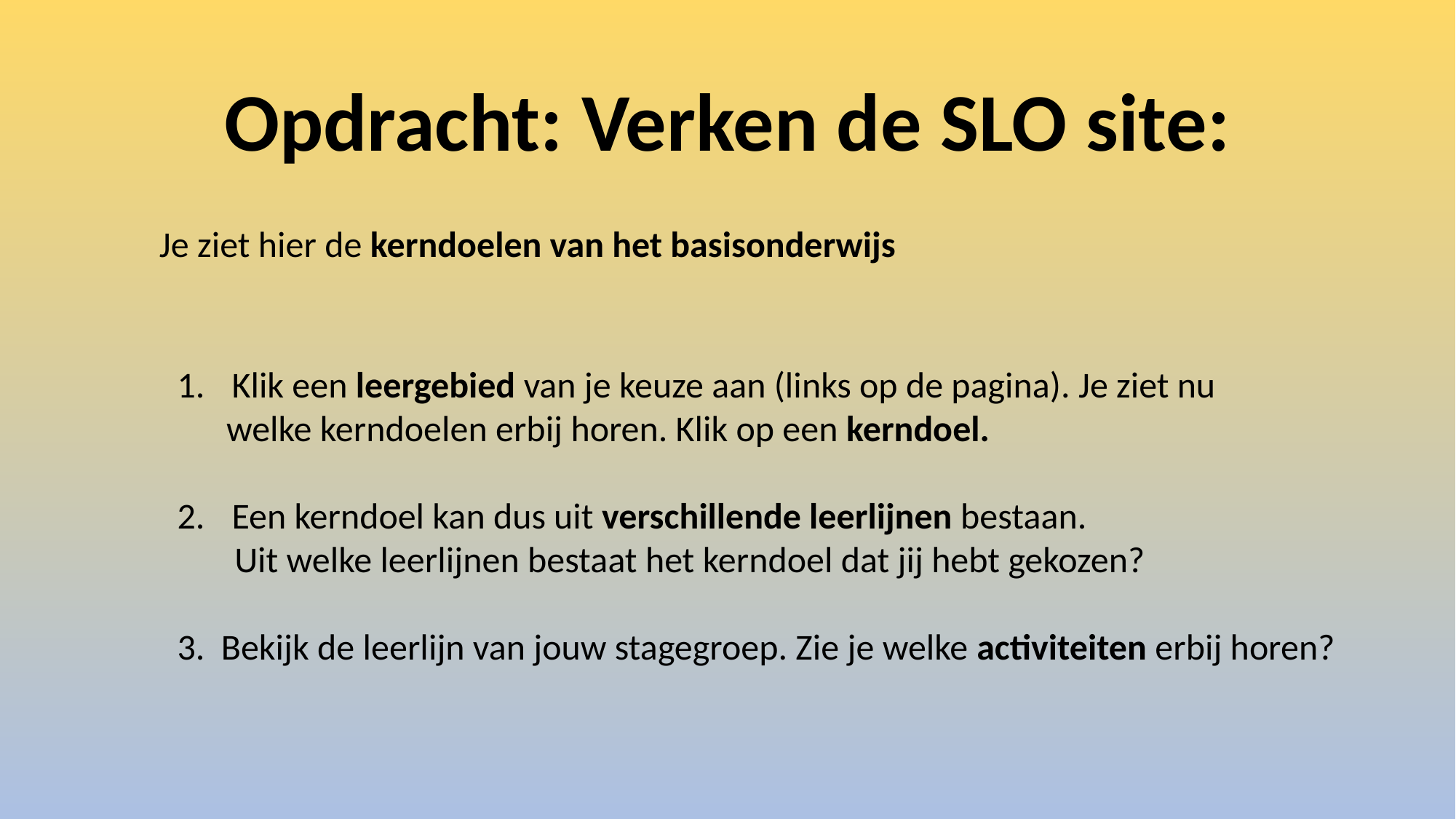

Opdracht: Verken de SLO site:
Je ziet hier de kerndoelen van het basisonderwijs

Klik een leergebied van je keuze aan (links op de pagina). Je ziet nu
      welke kerndoelen erbij horen. Klik op een kerndoel.

Een kerndoel kan dus uit verschillende leerlijnen bestaan.
       Uit welke leerlijnen bestaat het kerndoel dat jij hebt gekozen?

3.  Bekijk de leerlijn van jouw stagegroep. Zie je welke activiteiten erbij horen?